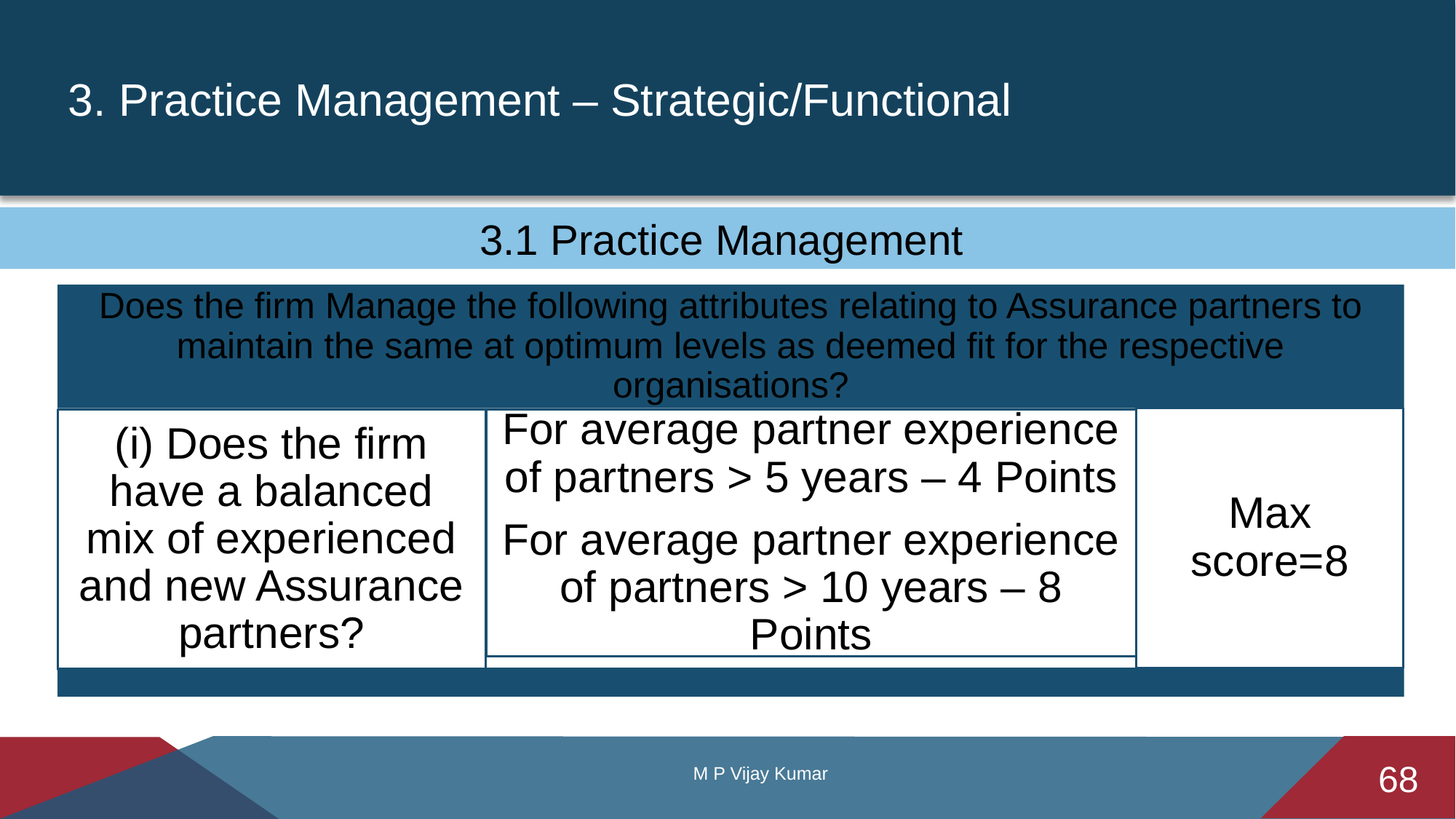

3. Practice Management – Strategic/Functional
3.1 Practice Management
Does the firm Manage the following attributes relating to Assurance partners to maintain the same at optimum levels as deemed fit for the respective organisations?
(i) Does the firm have a balanced mix of experienced and new Assurance partners?
For average partner experience of partners > 5 years – 4 Points
For average partner experience of partners > 10 years – 8 Points
Max score=8